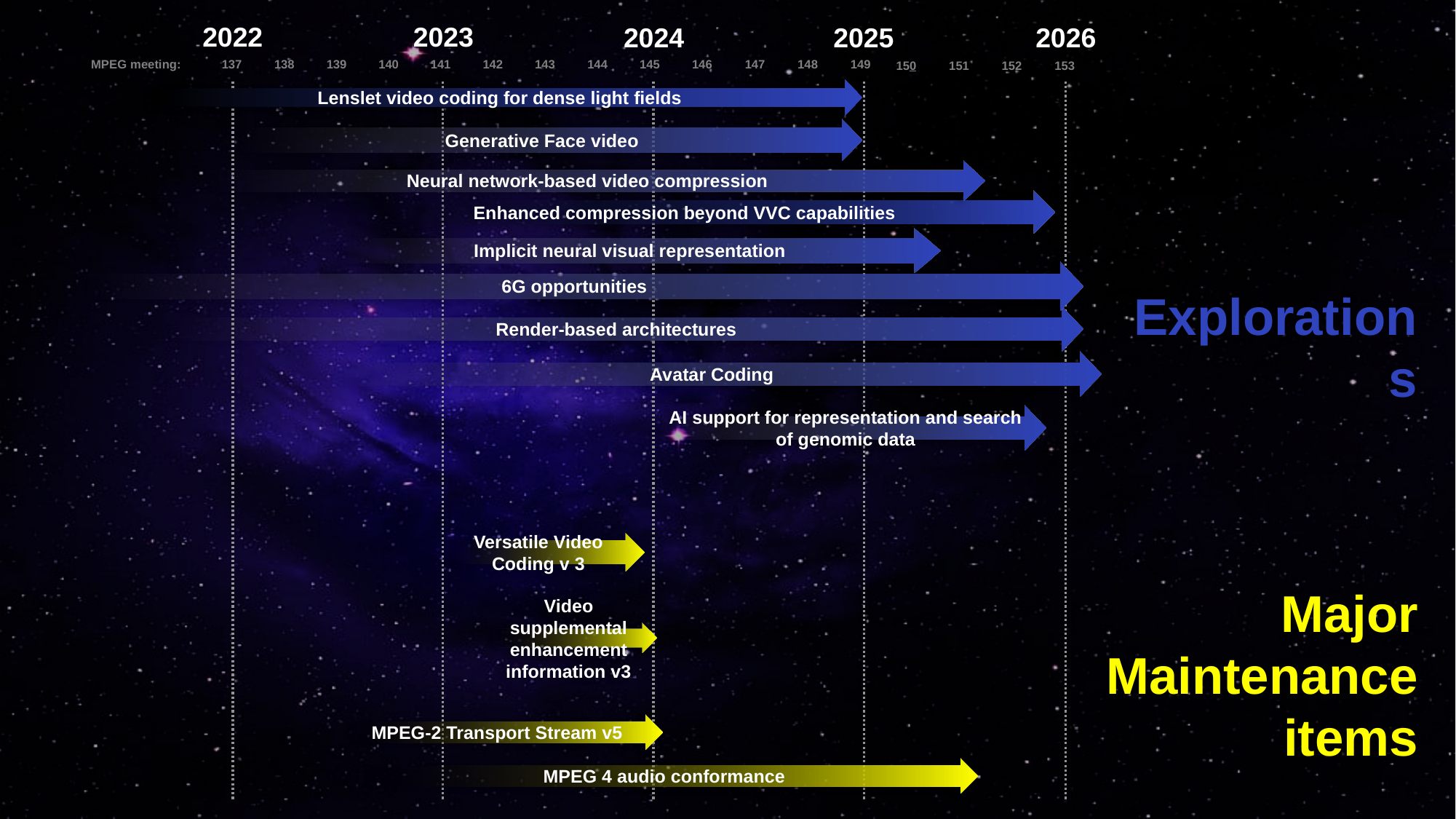

2022
2023
2024
2025
2026
MPEG meeting:
137
138
139
140
141
142
143
144
145
146
147
148
149
150
151
152
153
Lenslet video coding for dense light fields
Neural network-based video compression
Enhanced compression beyond VVC capabilities
Implicit neural visual representation
Explorations
Major Maintenance items
Generative Face video
6G opportunities
Render-based architectures
Avatar Coding
AI support for representation and search of genomic data
Versatile Video Coding v 3
Video supplemental enhancement information v3
MPEG-2 Transport Stream v5
MPEG 4 audio conformance